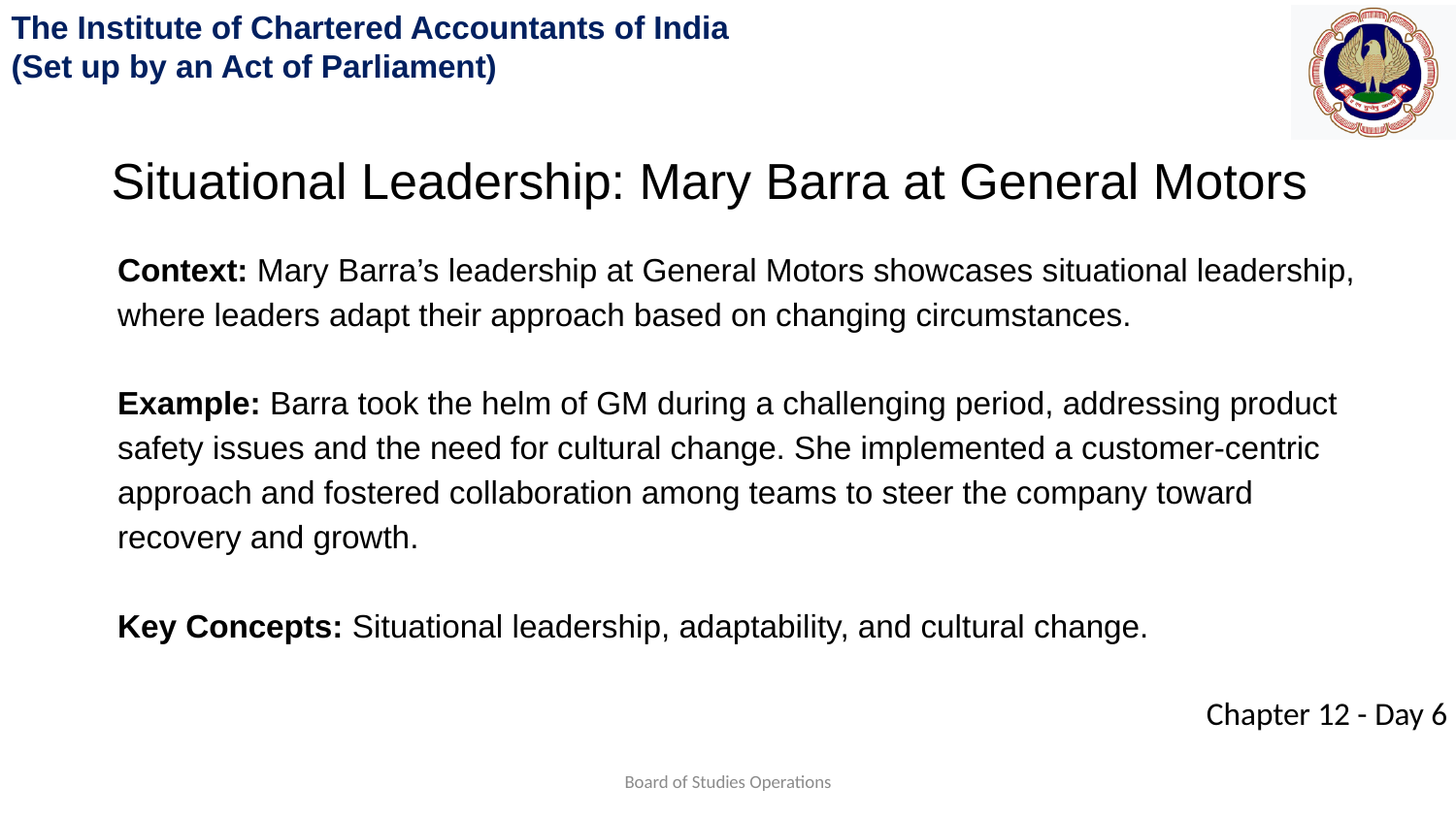

Situational Leadership: Mary Barra at General Motors
Context: Mary Barra’s leadership at General Motors showcases situational leadership, where leaders adapt their approach based on changing circumstances.

Example: Barra took the helm of GM during a challenging period, addressing product safety issues and the need for cultural change. She implemented a customer-centric approach and fostered collaboration among teams to steer the company toward recovery and growth.

Key Concepts: Situational leadership, adaptability, and cultural change.
Board of Studies Operations